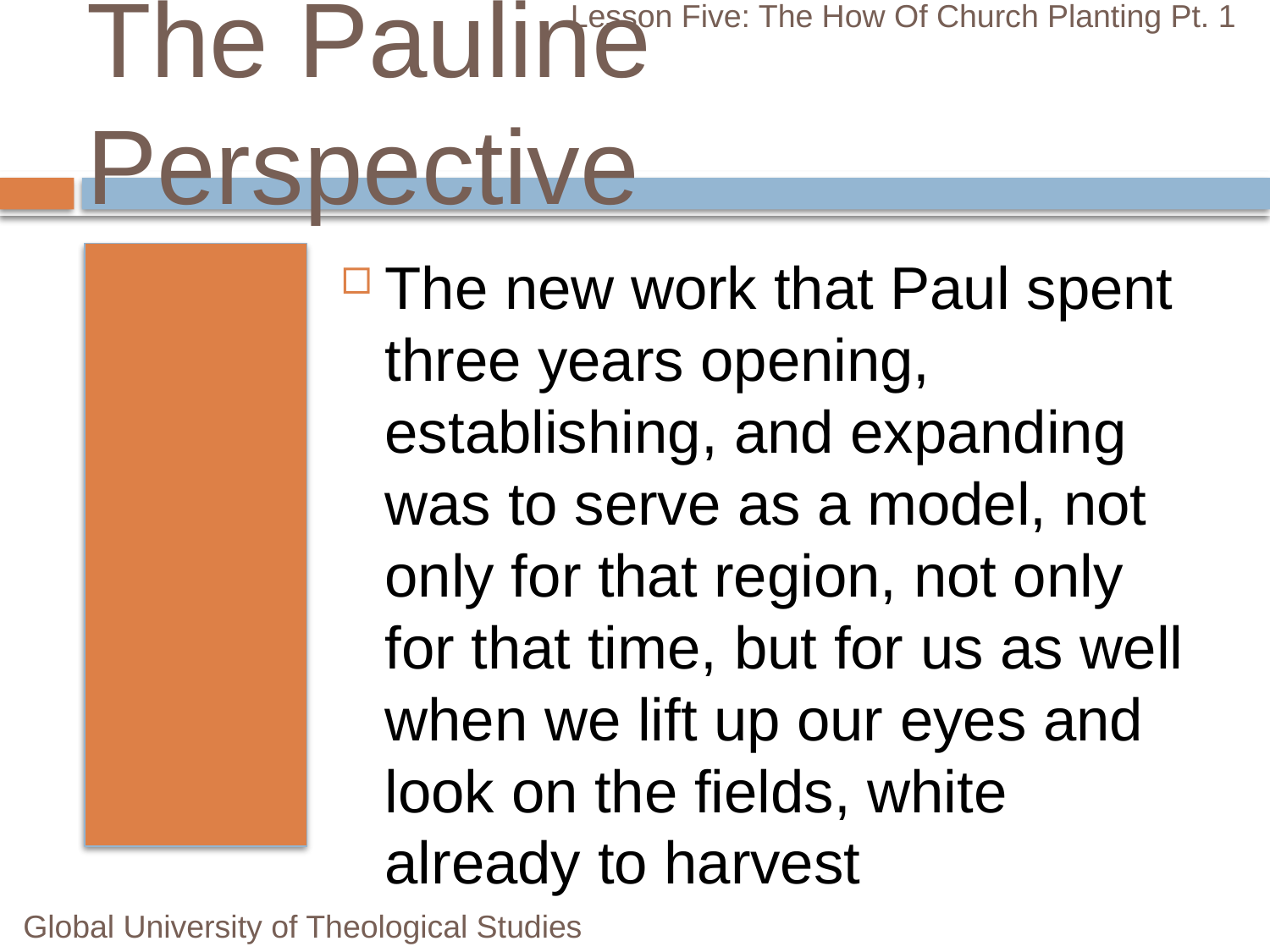

Lesson Five: The How Of Church Planting Pt. 1
# The Pauline Perspective

The new work that Paul spent three years opening, establishing, and expanding was to serve as a model, not only for that region, not only for that time, but for us as well when we lift up our eyes and look on the fields, white already to harvest
Global University of Theological Studies